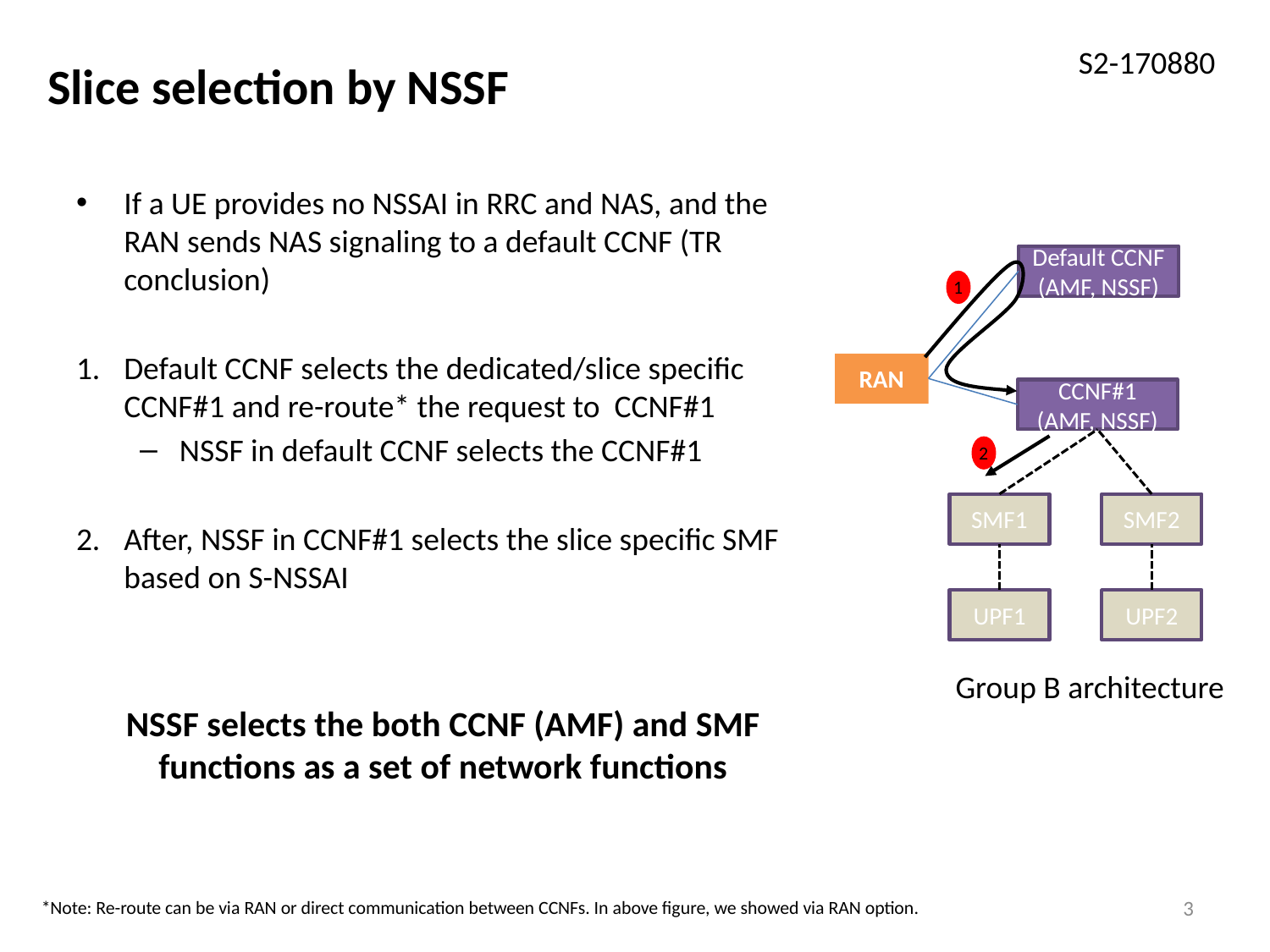

# Slice selection by NSSF
If a UE provides no NSSAI in RRC and NAS, and the RAN sends NAS signaling to a default CCNF (TR conclusion)

Default CCNF selects the dedicated/slice specific CCNF#1 and re-route* the request to  CCNF#1
NSSF in default CCNF selects the CCNF#1

After, NSSF in CCNF#1 selects the slice specific SMF based on S-NSSAI

NSSF selects the both CCNF (AMF) and SMF functions as a set of network functions

Default CCNF
(AMF, NSSF)

1

RAN
CCNF#1
(AMF, NSSF)
2

SMF1
SMF2
UPF1
UPF2
Group B architecture
3
*Note: Re-route can be via RAN or direct communication between CCNFs. In above figure, we showed via RAN option.